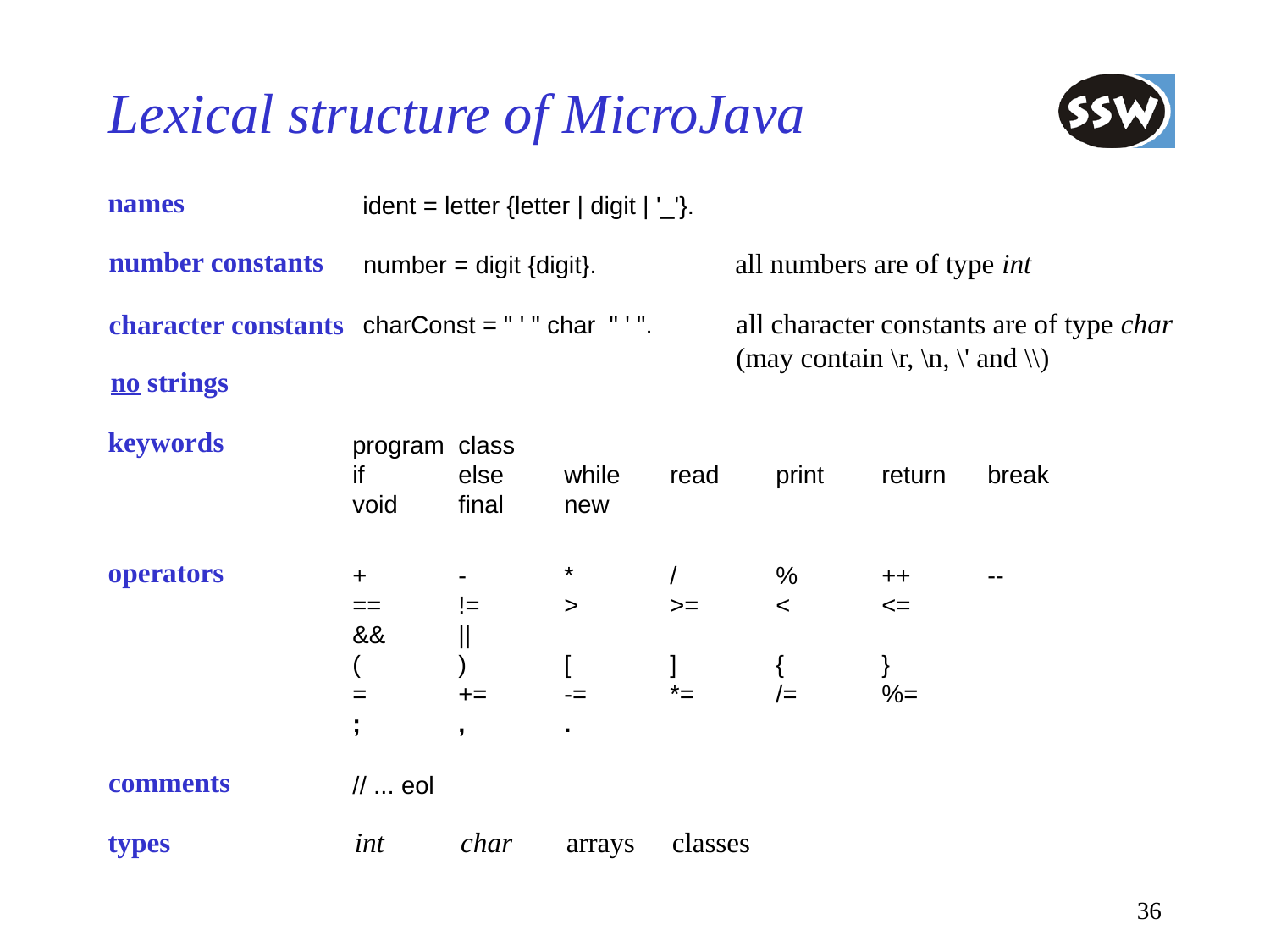

# Lexical structure of MicroJava
names
ident = letter {letter | digit | '_'}.
number constants
all numbers are of type int
number = digit {digit}.
all character constants are of type char
(may contain \r, \n, \' and \\)
character constants
charConst = " ' " char  " ' ".
no strings
keywords
program	class
if	else	while	read	print	return	break
void	final	new
operators
+	-	*	/	%	++	--
==	!=	>	>=	<	<=
&&	||
(	)	[	]	{	}
=	+=	-=	*=	/=	%=
;	,	.
comments
// ... eol
types
int	char	arrays	classes
36